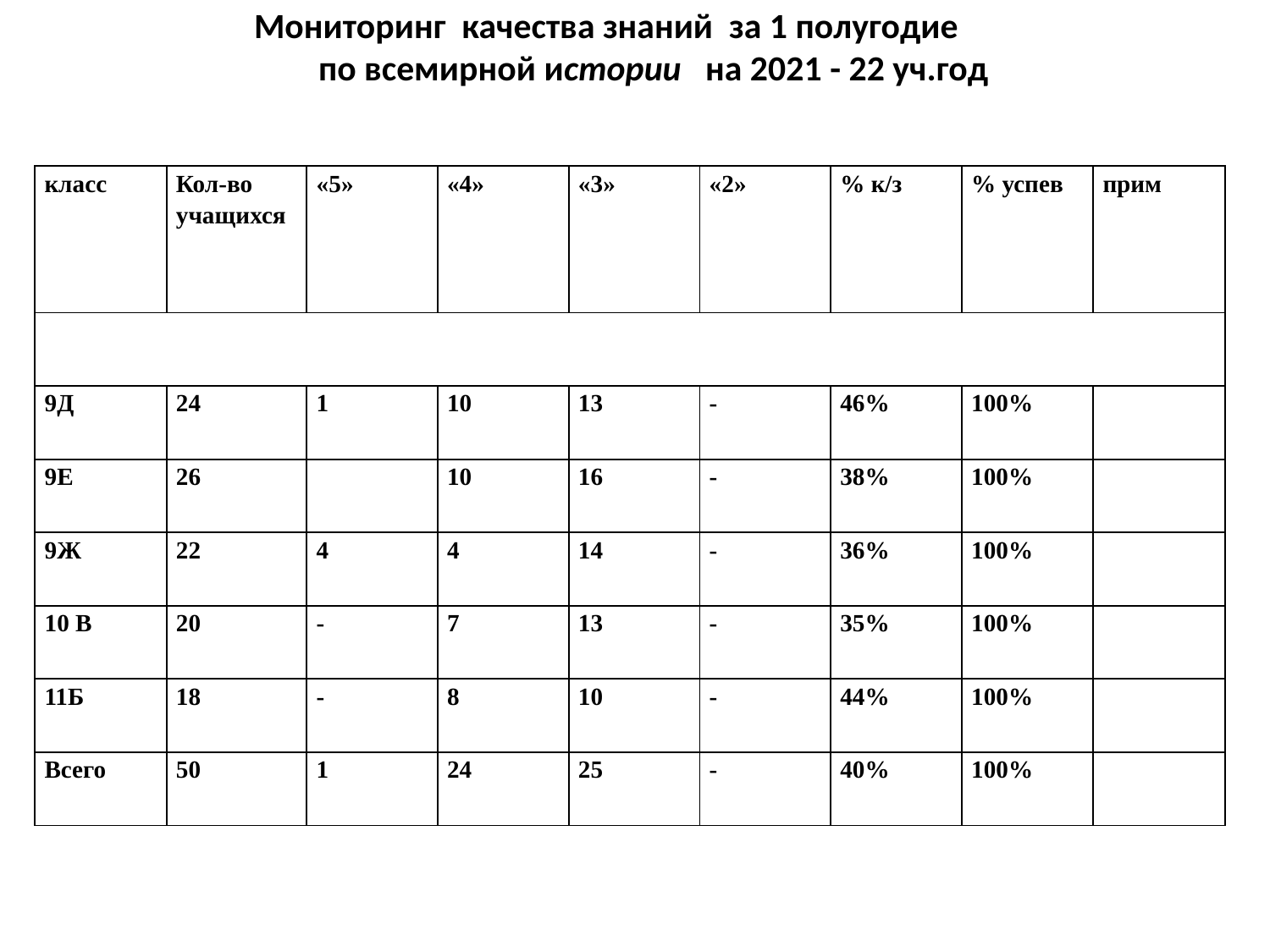

Мониторинг  качества знаний  за 1 полугодие
                                      по всемирной истории   на 2021 - 22 уч.год

| класс | Кол-во учащихся | «5» | «4» | «3» | «2» | % к/з | % успев | прим |
| --- | --- | --- | --- | --- | --- | --- | --- | --- |
|  |  |  |  |  |  |  |  |  |
| 9Д | 24 | 1 | 10 | 13 | - | 46% | 100% |  |
| 9Е | 26 |  | 10 | 16 | - | 38% | 100% |  |
| 9Ж | 22 | 4 | 4 | 14 | - | 36% | 100% |  |
| 10 В | 20 | - | 7 | 13 | - | 35% | 100% |  |
| 11Б | 18 | - | 8 | 10 | - | 44% | 100% |  |
| Всего | 50 | 1 | 24 | 25 | - | 40% | 100% |  |